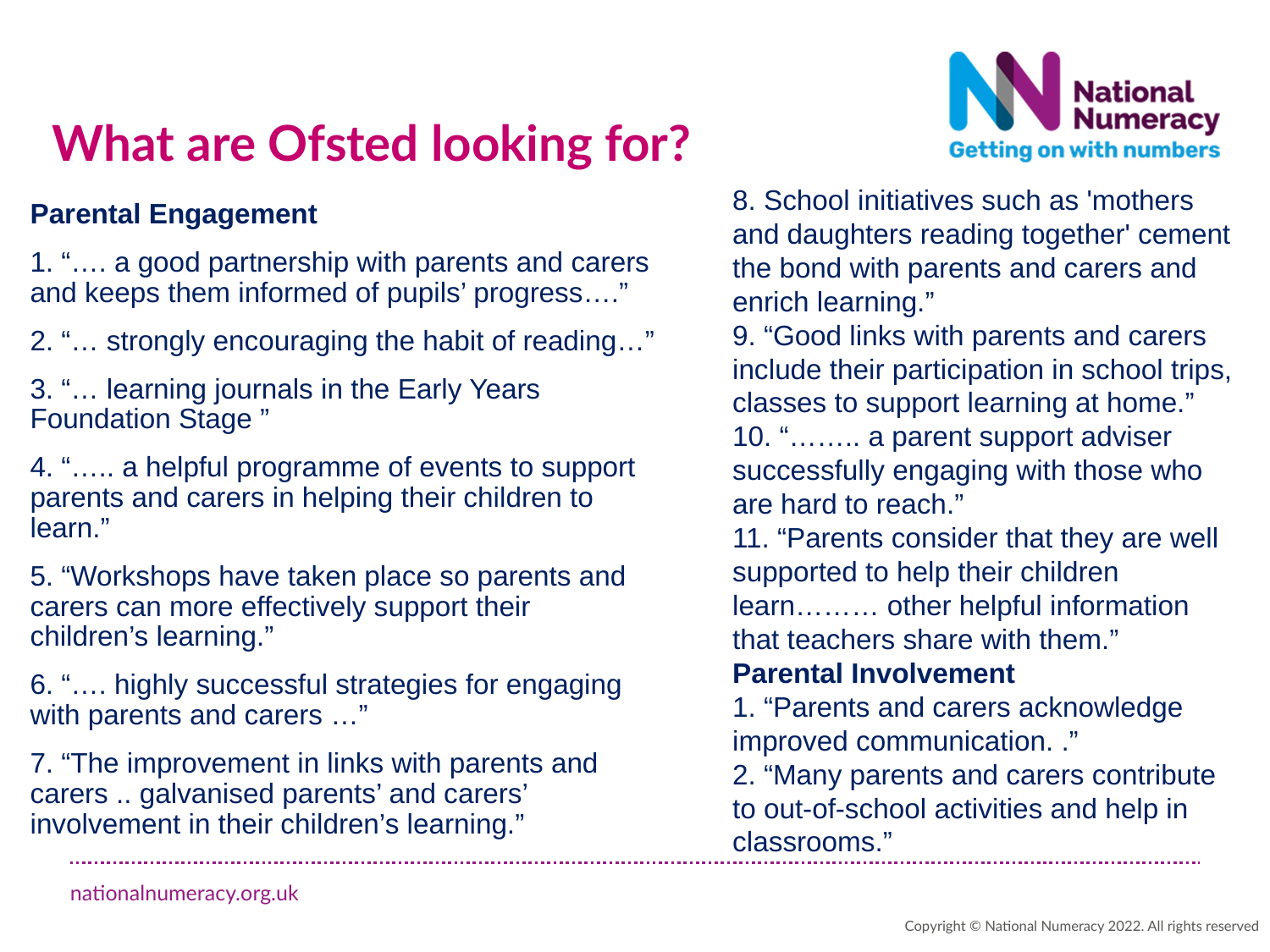

What are Ofsted looking for?
8. School initiatives such as 'mothers and daughters reading together' cement the bond with parents and carers and enrich learning.”
9. “Good links with parents and carers include their participation in school trips, classes to support learning at home.”
10. “…….. a parent support adviser successfully engaging with those who are hard to reach.”
11. “Parents consider that they are well supported to help their children learn……… other helpful information that teachers share with them.”
Parental Involvement
1. “Parents and carers acknowledge improved communication. .”
2. “Many parents and carers contribute to out-of-school activities and help in classrooms.”

Parental Engagement
1. “…. a good partnership with parents and carers and keeps them informed of pupils’ progress….”
2. “… strongly encouraging the habit of reading…”
3. “… learning journals in the Early Years Foundation Stage ”
4. “….. a helpful programme of events to support parents and carers in helping their children to learn.”
5. “Workshops have taken place so parents and carers can more effectively support their children’s learning.”
6. “…. highly successful strategies for engaging with parents and carers …”
7. “The improvement in links with parents and carers .. galvanised parents’ and carers’ involvement in their children’s learning.”

Copyright © National Numeracy 2022. All rights reserved